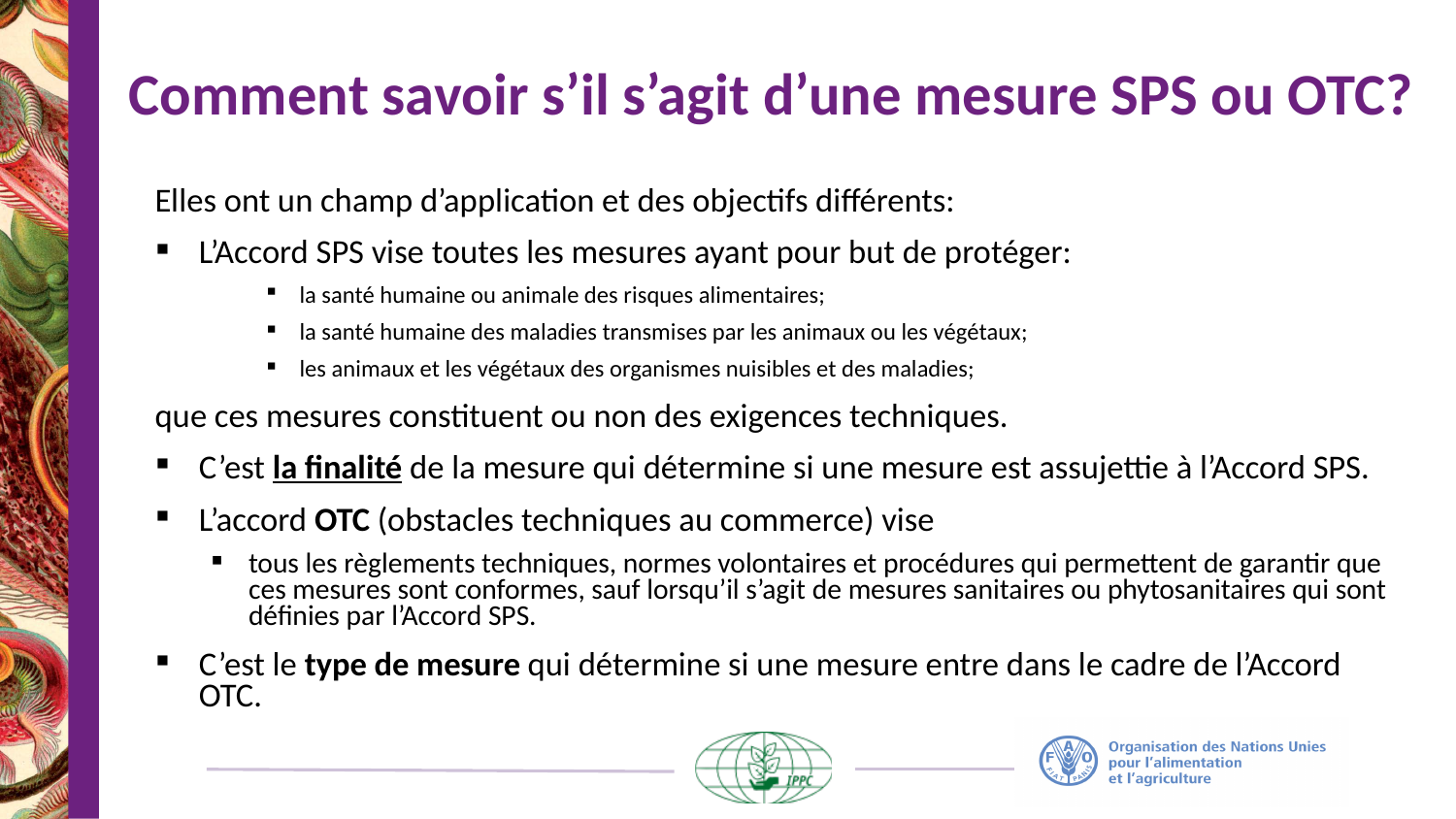

# Comment savoir s’il s’agit d’une mesure SPS ou OTC?
Elles ont un champ d’application et des objectifs différents:
L’Accord SPS vise toutes les mesures ayant pour but de protéger:
la santé humaine ou animale des risques alimentaires;
la santé humaine des maladies transmises par les animaux ou les végétaux;
les animaux et les végétaux des organismes nuisibles et des maladies;
que ces mesures constituent ou non des exigences techniques.
C’est la finalité de la mesure qui détermine si une mesure est assujettie à l’Accord SPS.
L’accord OTC (obstacles techniques au commerce) vise
tous les règlements techniques, normes volontaires et procédures qui permettent de garantir que ces mesures sont conformes, sauf lorsqu’il s’agit de mesures sanitaires ou phytosanitaires qui sont définies par l’Accord SPS.
C’est le type de mesure qui détermine si une mesure entre dans le cadre de l’Accord OTC.